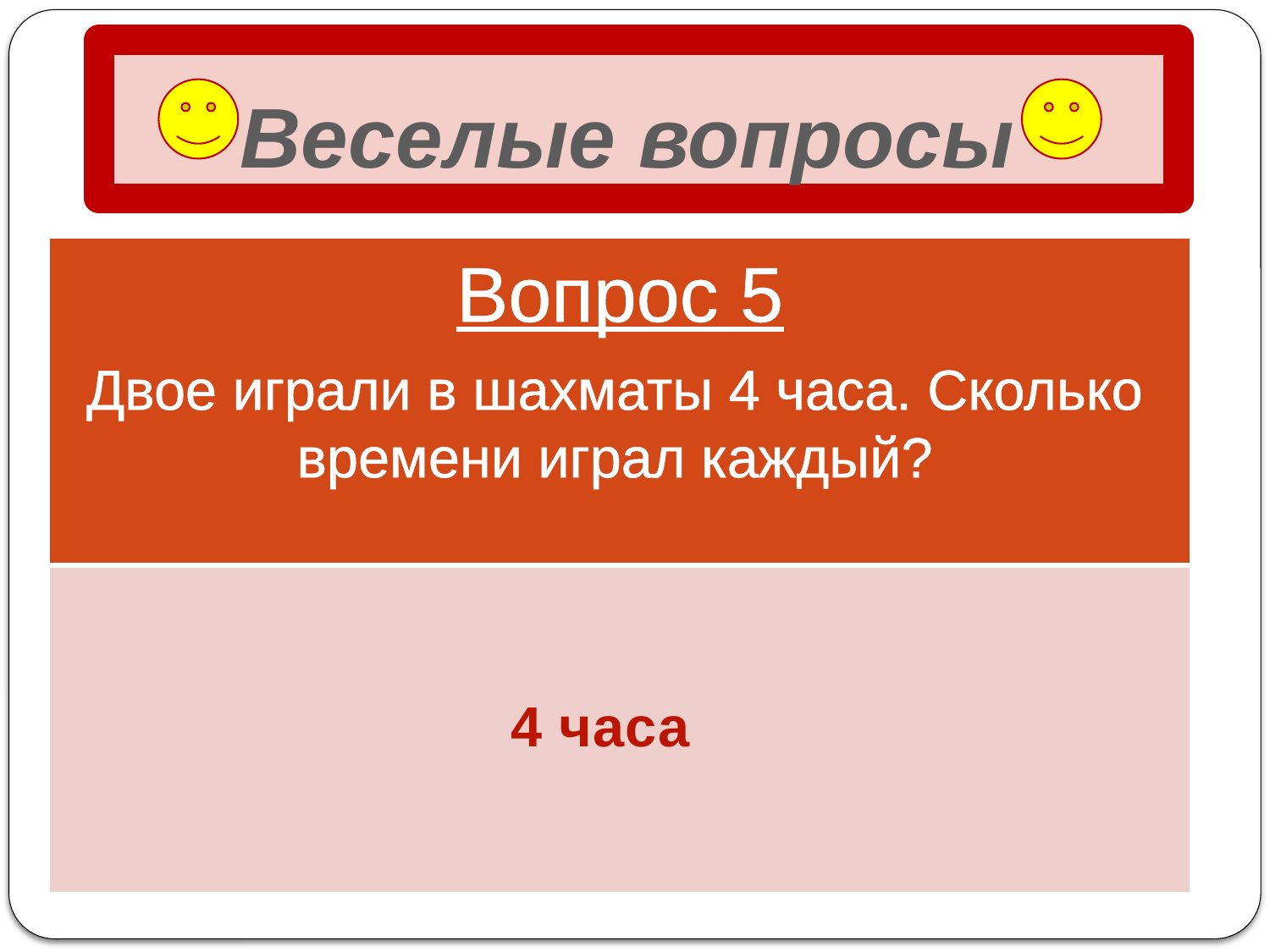

# Веселые вопросы

Вопрос 5
|  |
| --- |
|  |
Двое играли в шахматы 4 часа. Сколько времени играл каждый?
4 часа